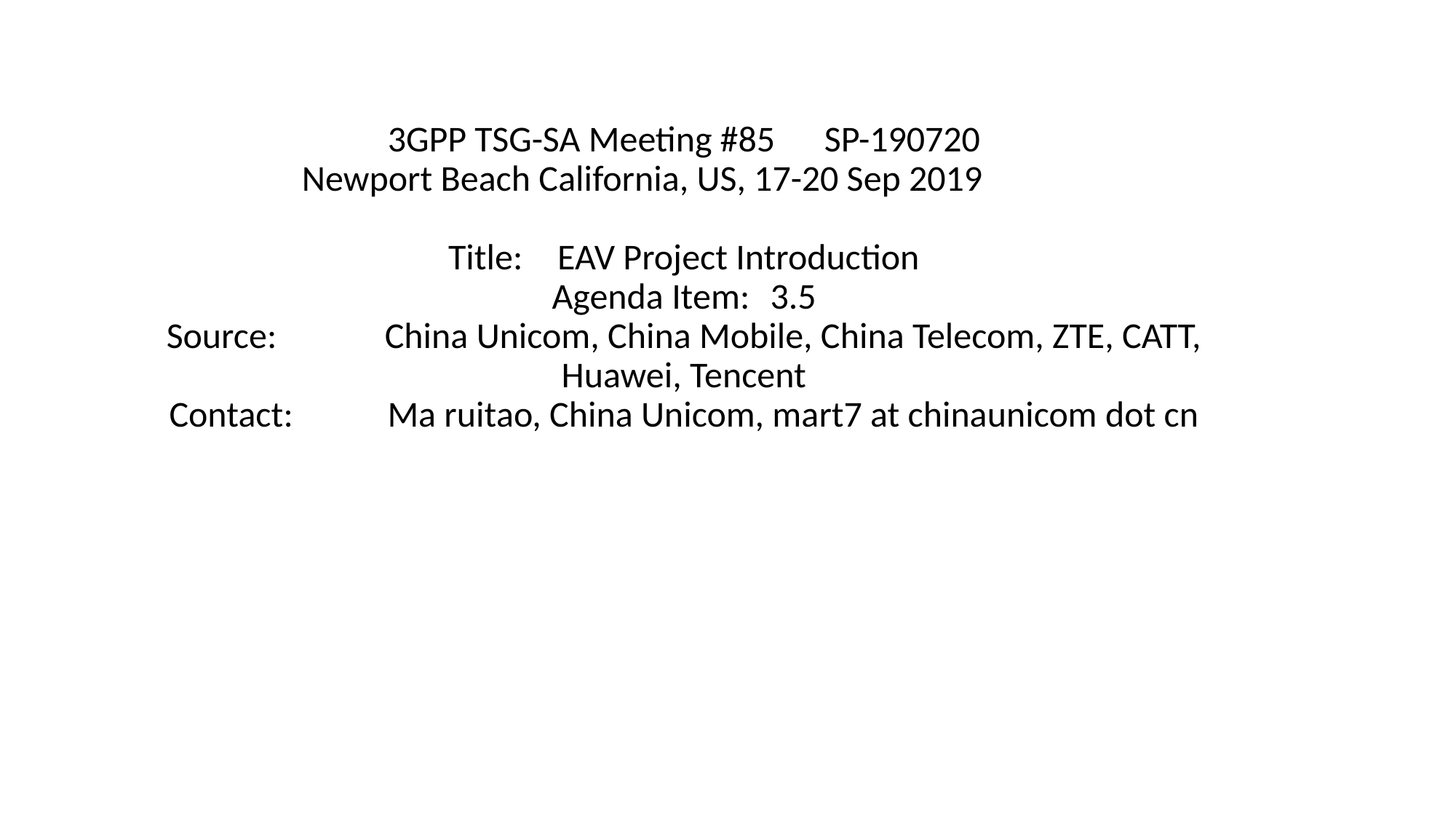

# 3GPP TSG-SA Meeting #85	SP-190720 Newport Beach California, US, 17-20 Sep 2019   Title:	EAV Project Introduction Agenda Item:	3.5 Source:	China Unicom, China Mobile, China Telecom, ZTE, CATT, Huawei, Tencent Contact:	Ma ruitao, China Unicom, mart7 at chinaunicom dot cn